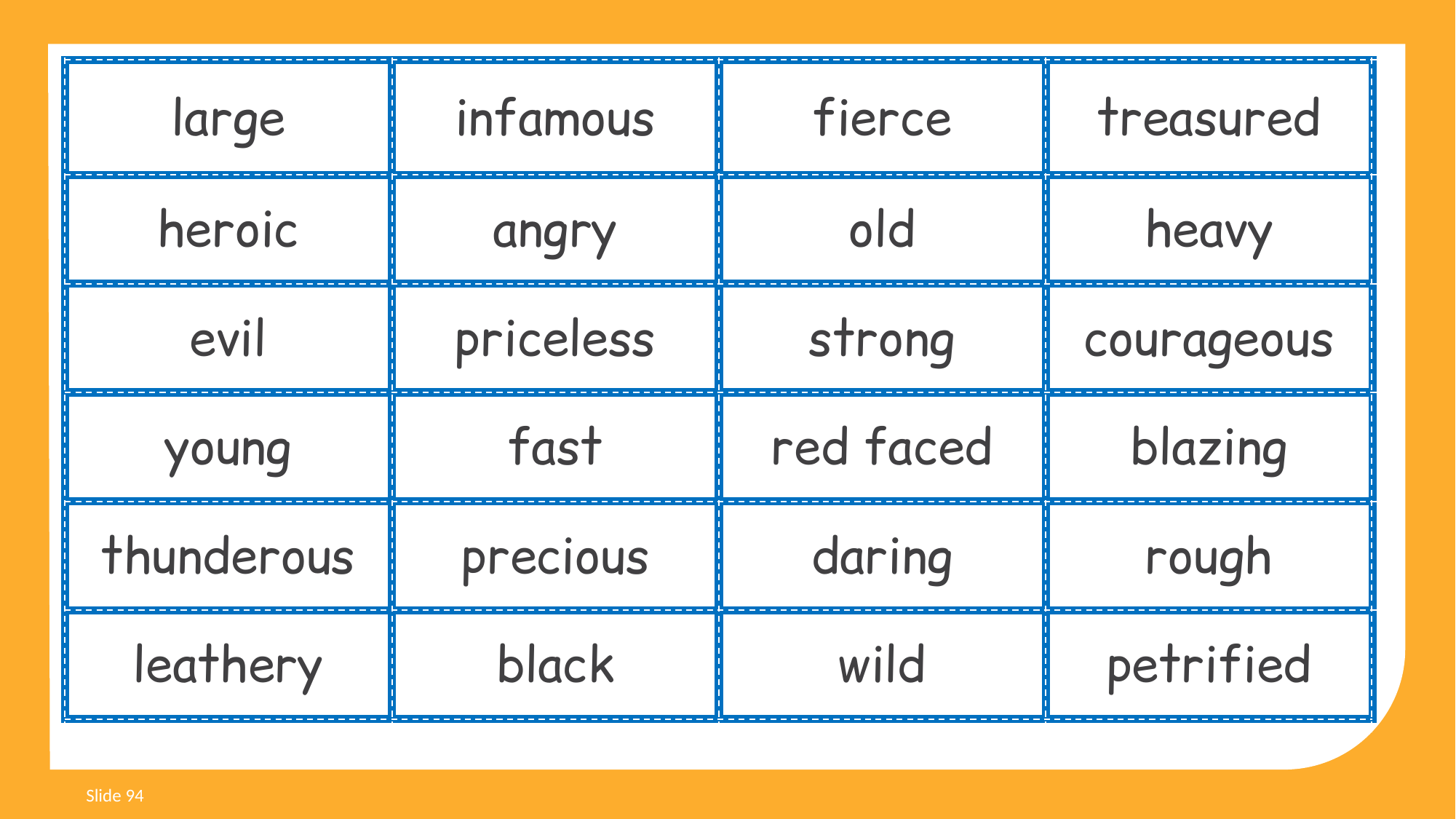

| large | infamous | fierce | treasured |
| --- | --- | --- | --- |
| heroic | angry | old | heavy |
| evil | priceless | strong | courageous |
| young | fast | red faced | blazing |
| thunderous | precious | daring | rough |
| leathery | black | wild | petrified |
Slide 94